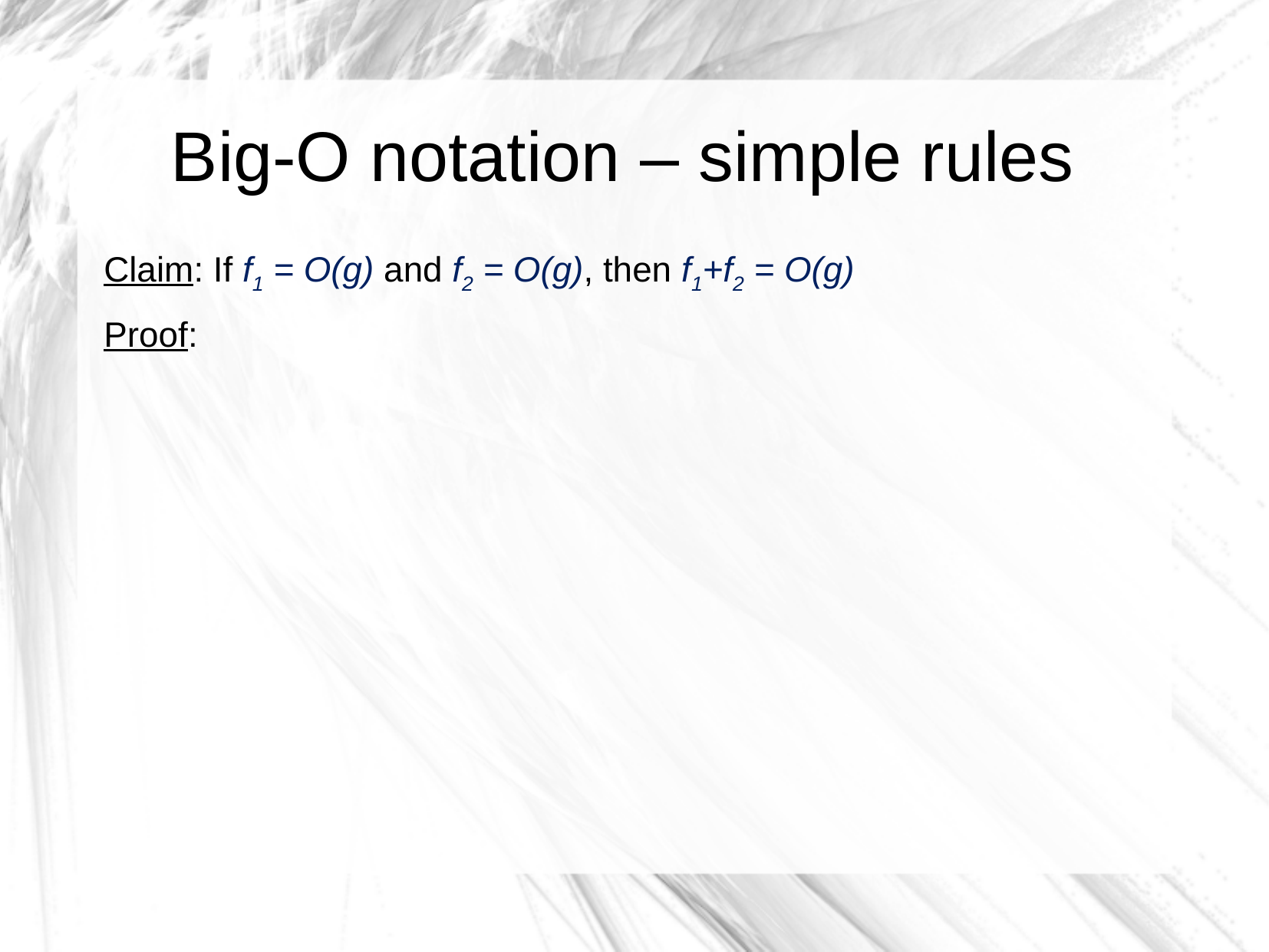

# Big-O notation – simple rules
Claim: If f1 = O(g) and f2 = O(g), then f1+f2 = O(g)
Proof: